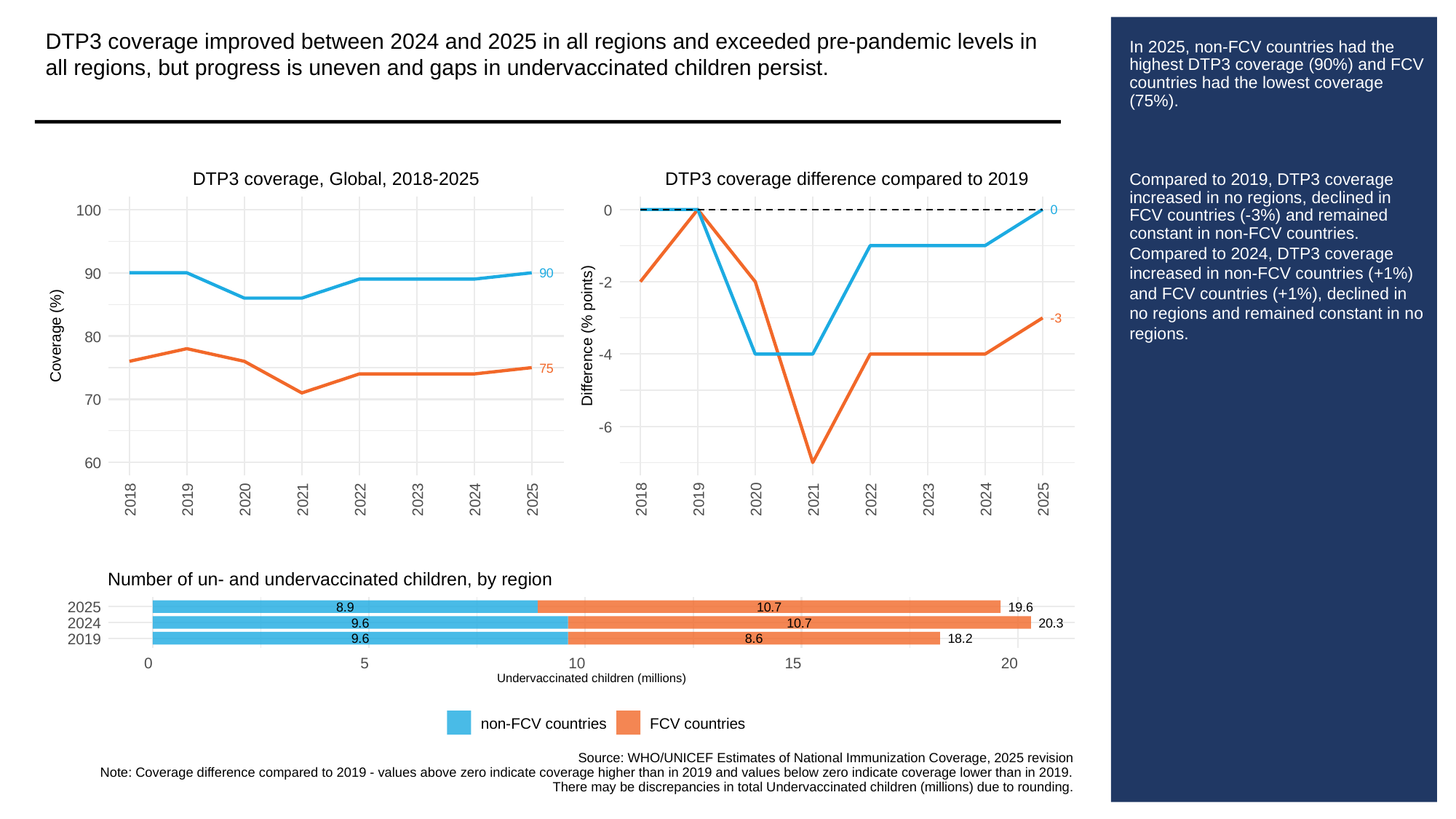

DTP3 coverage improved between 2024 and 2025 in all regions and exceeded pre-pandemic levels in all regions, but progress is uneven and gaps in undervaccinated children persist.
# In 2025, non-FCV countries had the highest DTP3 coverage (90%) and FCV countries had the lowest coverage (75%).

Compared to 2019, DTP3 coverage increased in no regions, declined in FCV countries (-3%) and remained constant in non-FCV countries.
Compared to 2024, DTP3 coverage increased in non-FCV countries (+1%) and FCV countries (+1%), declined in no regions and remained constant in no regions.

DTP3 coverage, Global, 2018-2025
DTP3 coverage difference compared to 2019

100
0
0

90
90

-2

-3

Coverage (%)
80
Difference (% points)

-4

75

70

-6

60

2018
2019
2020
2021
2022
2023
2024
2025
2018
2019
2020
2021
2022
2023
2024
2025
Number of un- and undervaccinated children, by region

2025
8.9
10.7
19.6

2024
9.6
10.7
20.3

2019
9.6
8.6
18.2

0
5
10
15
20
Undervaccinated children (millions)

non-FCV countries
FCV countries
Source: WHO/UNICEF Estimates of National Immunization Coverage, 2025 revision
Note: Coverage difference compared to 2019 - values above zero indicate coverage higher than in 2019 and values below zero indicate coverage lower than in 2019.
There may be discrepancies in total Undervaccinated children (millions) due to rounding.